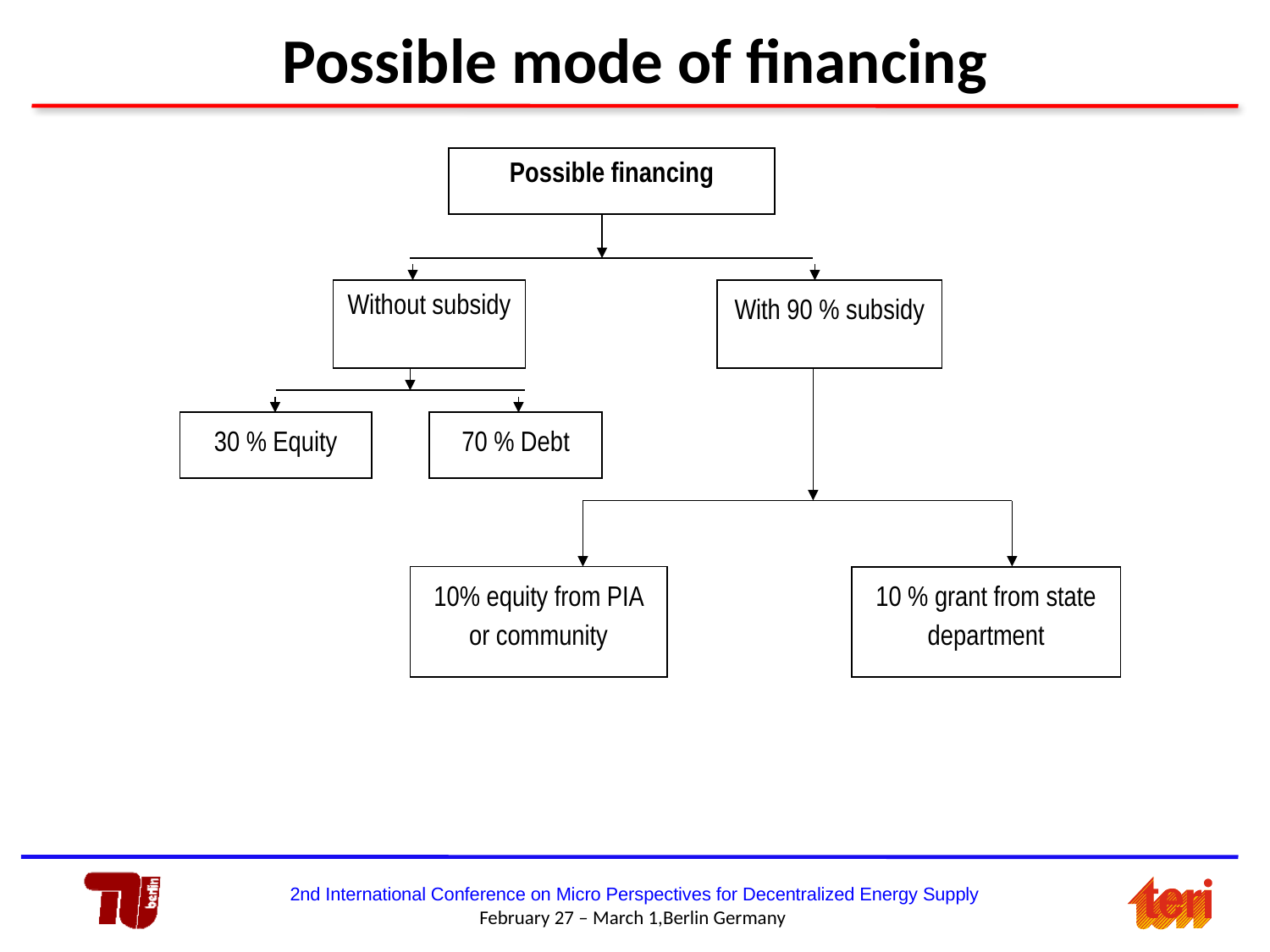

# Possible mode of financing
Possible financing
Without subsidy
With 90 % subsidy
30 % Equity
70 % Debt
10% equity from PIA or community
10 % grant from state department